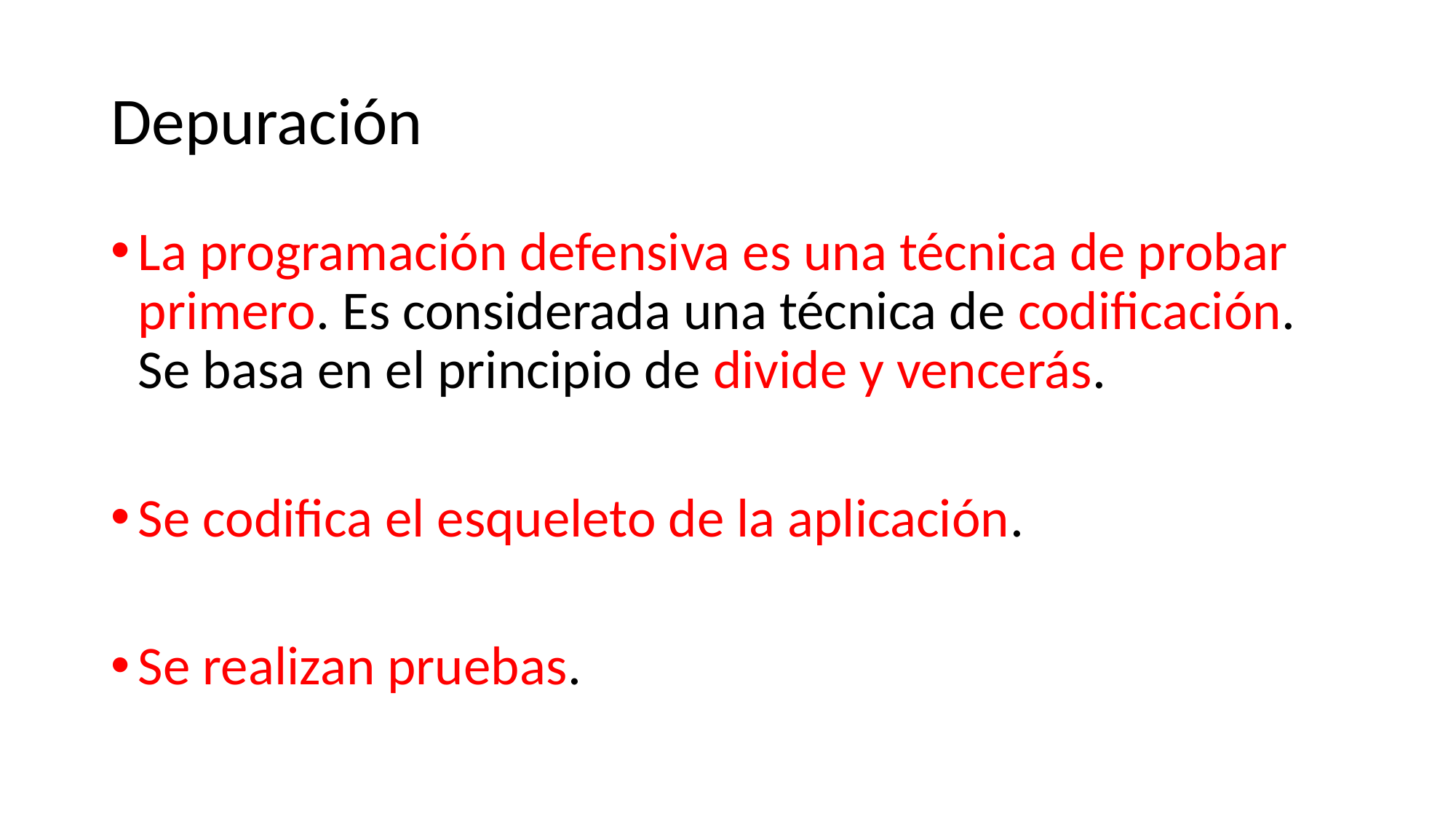

# Depuración
La programación defensiva es una técnica de probar primero. Es considerada una técnica de codificación. Se basa en el principio de divide y vencerás.

Se codifica el esqueleto de la aplicación.

Se realizan pruebas.